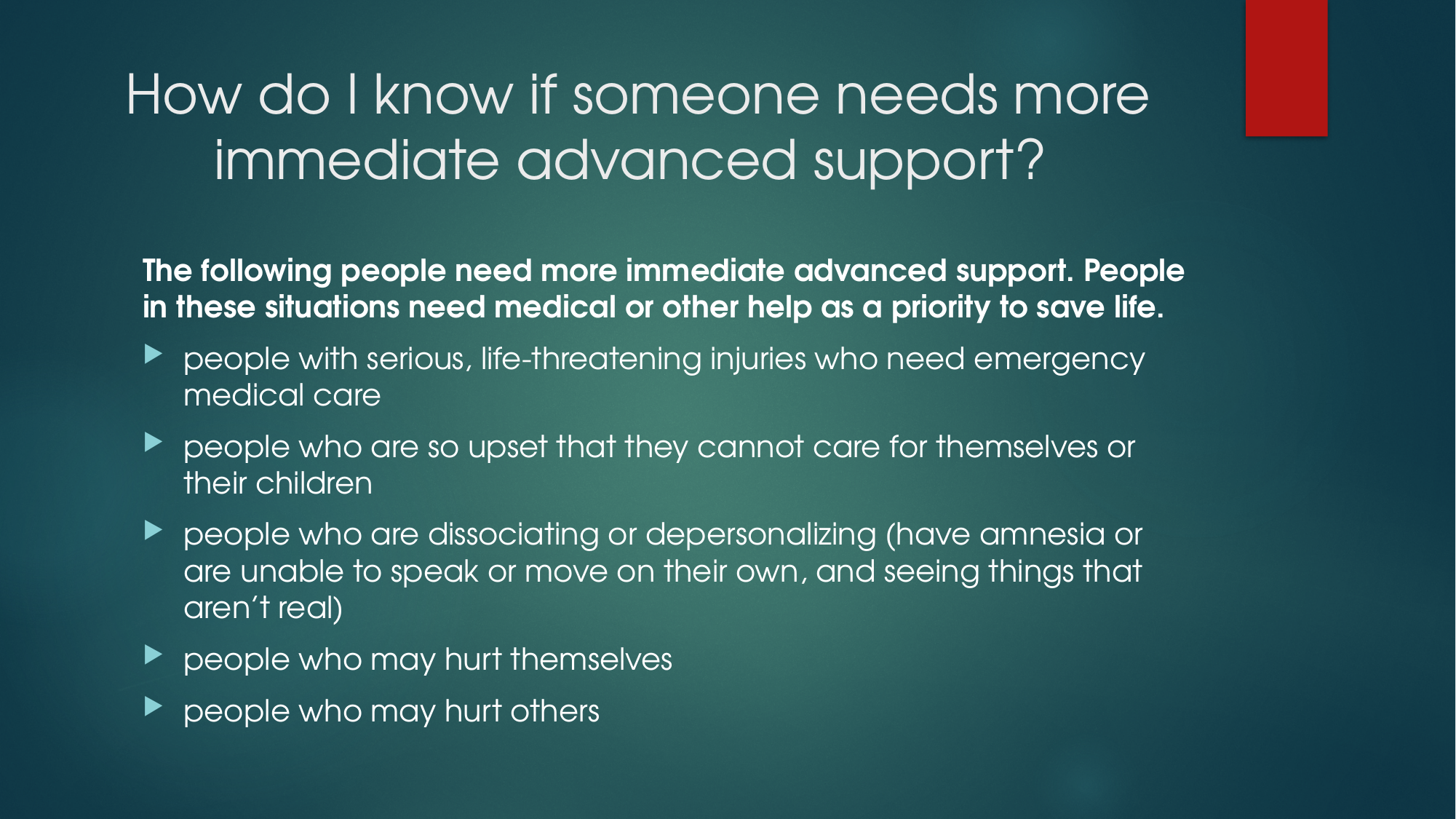

# How do I know if someone needs more immediate advanced support?
The following people need more immediate advanced support. People in these situations need medical or other help as a priority to save life.
people with serious, life-threatening injuries who need emergency medical care
people who are so upset that they cannot care for themselves or their children
people who are dissociating or depersonalizing (have amnesia or are unable to speak or move on their own, and seeing things that aren’t real)
people who may hurt themselves
people who may hurt others